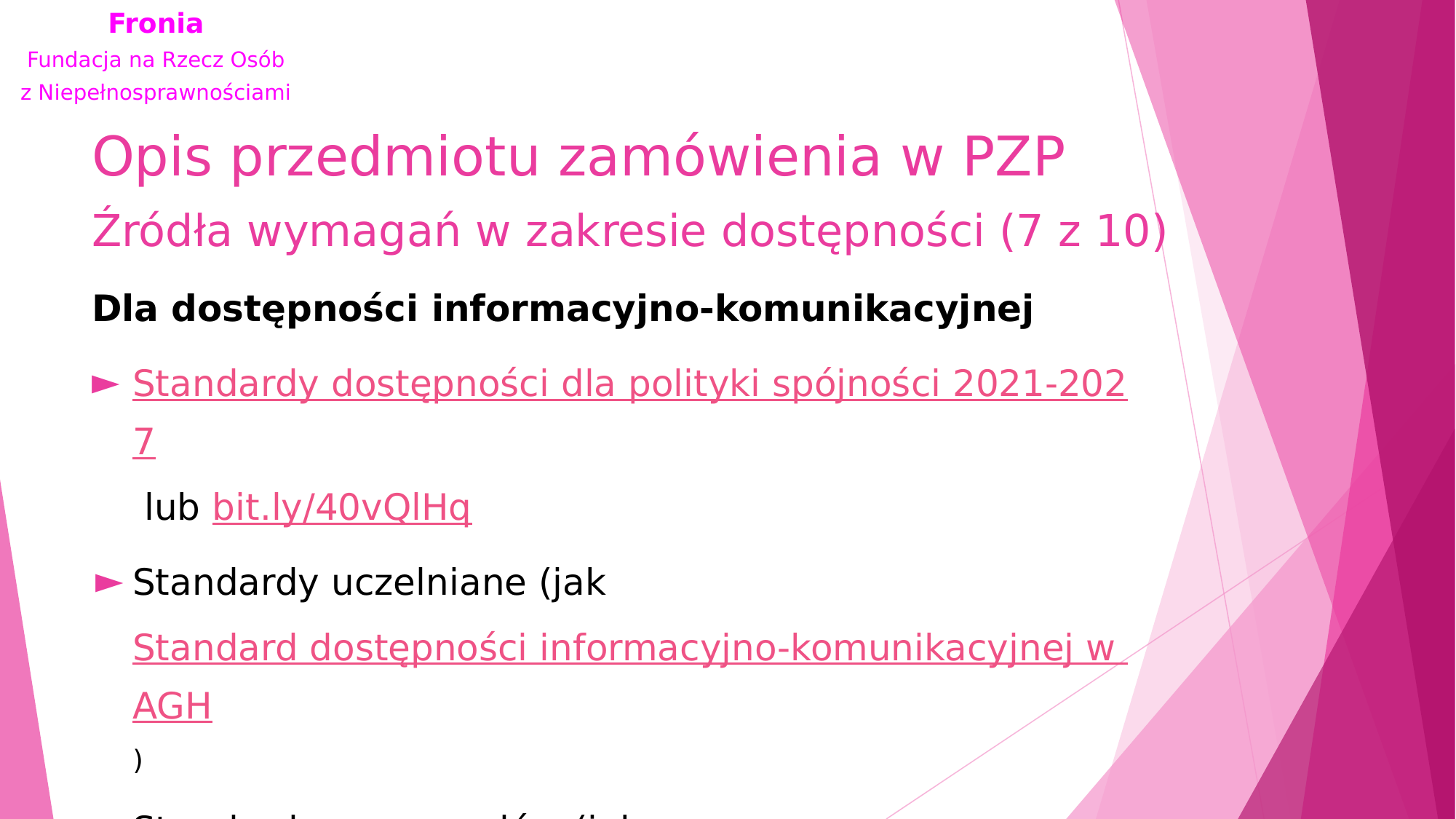

# Opis przedmiotu zamówienia w PZP Źródła wymagań w zakresie dostępności (7 z 10)
Dla dostępności informacyjno-komunikacyjnej
Standardy dostępności dla polityki spójności 2021-2027 lub bit.ly/40vQlHq
Standardy uczelniane (jak Standard dostępności informacyjno-komunikacyjnej w AGH)
Standardy samorządów (jak Wytyczne zapewniania dostępności informacyjno-komunikacyjnej dla Urzędu m.st. Warszawy)